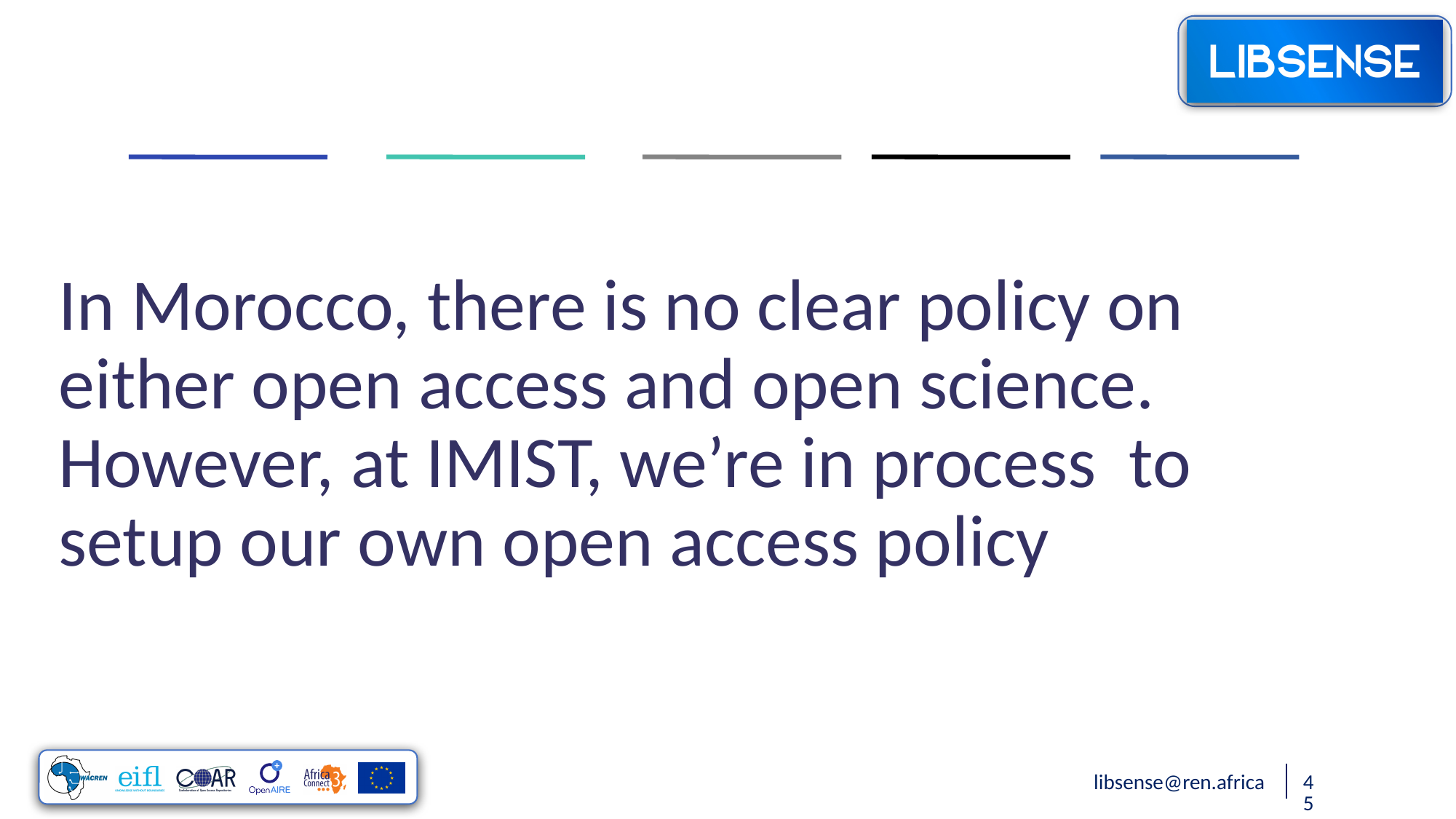

In Morocco, there is no clear policy on either open access and open science. However, at IMIST, we’re in process  to setup our own open access policy
libsense@ren.africa
45